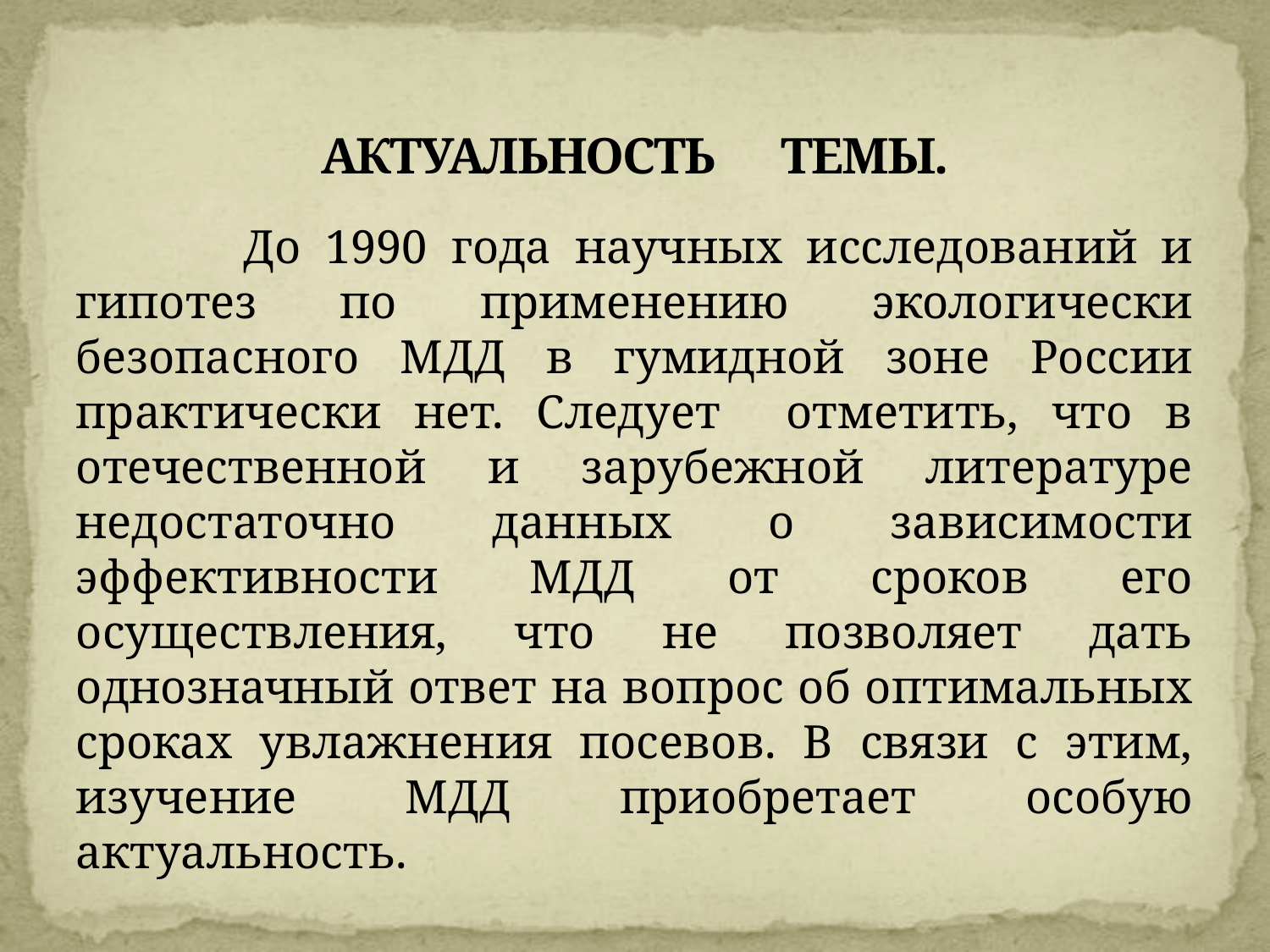

# АКТУАЛЬНОСТЬ      ТЕМЫ.
       До 1990 года научных исследований и гипотез по применению экологически безопасного МДД в гумидной зоне России практически нет. Следует  отметить, что в отечественной и зарубежной литературе недостаточно данных о зависимости эффективности МДД от сроков его осуществления, что не позволяет дать однозначный ответ на вопрос об оптимальных сроках увлажнения посевов. В связи с этим, изучение МДД приобретает особую актуальность.